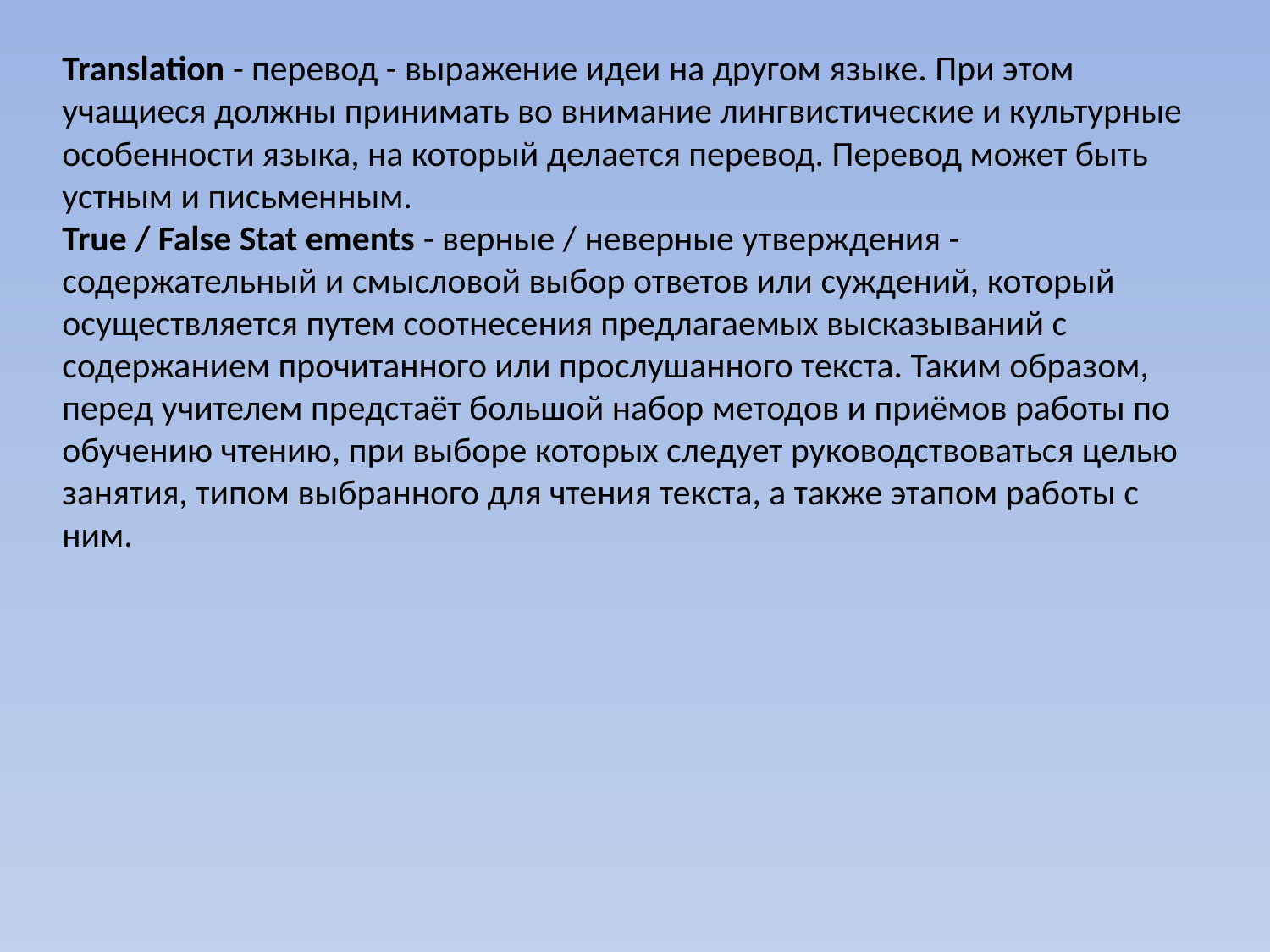

Translation - перевод - выражение идеи на другом языке. При этом учащиеся должны принимать во внимание лингвистические и культурные особенности языка, на который делается перевод. Перевод может быть устным и письменным.
True / False Stat ements - верные / неверные утверждения - содержательный и смысловой выбор ответов или суждений, который осуществляется путем соотнесения предлагаемых высказываний с содержанием прочитанного или прослушанного текста. Таким образом, перед учителем предстаёт большой набор методов и приёмов работы по обучению чтению, при выборе которых следует руководствоваться целью занятия, типом выбранного для чтения текста, а также этапом работы с ним.